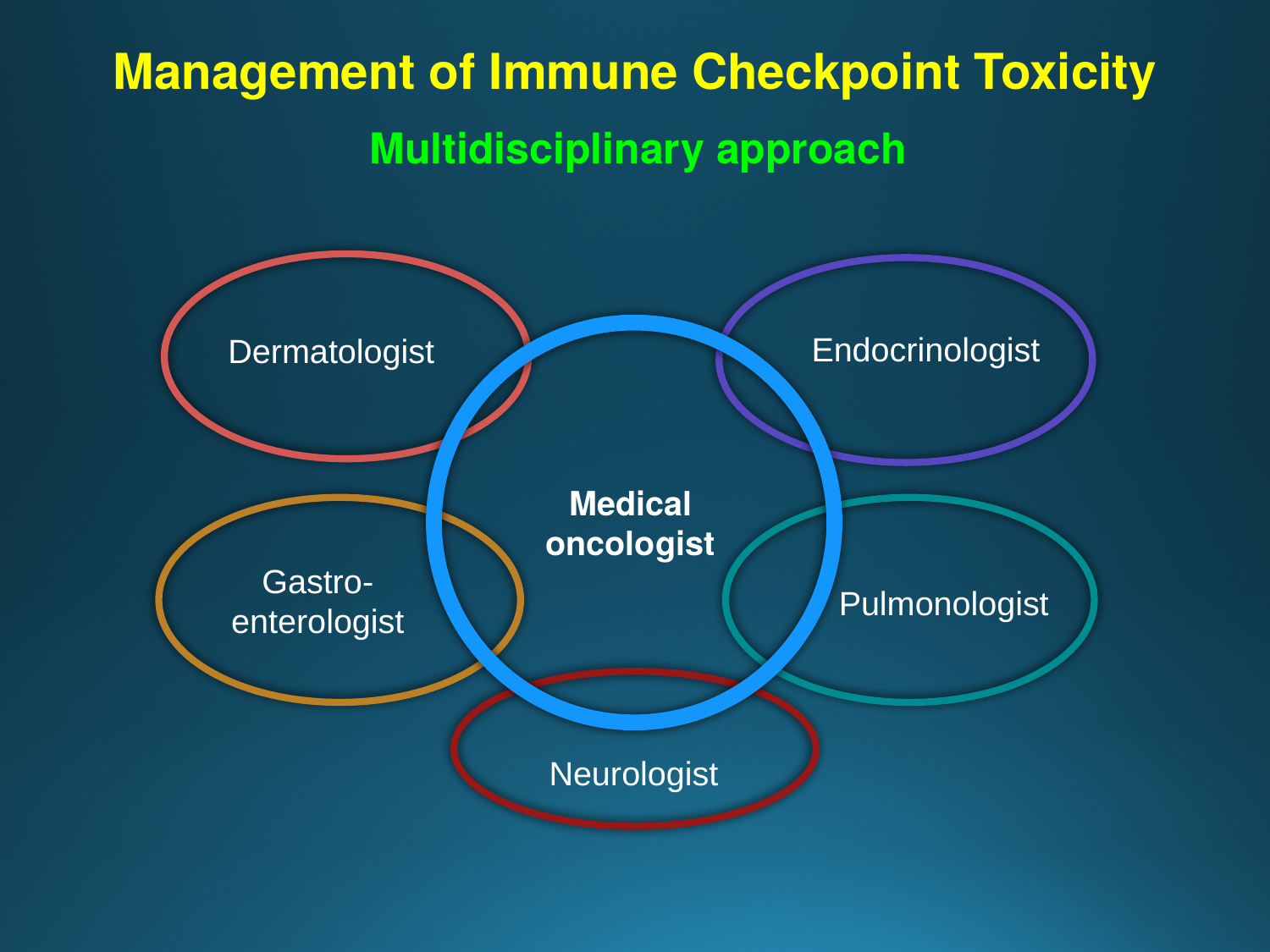

Management of Immune Checkpoint Toxicity
Multidisciplinary approach

Endocrinologist
Dermatologist
Medical oncologist

Gastro-
enterologist
Pulmonologist

Neurologist